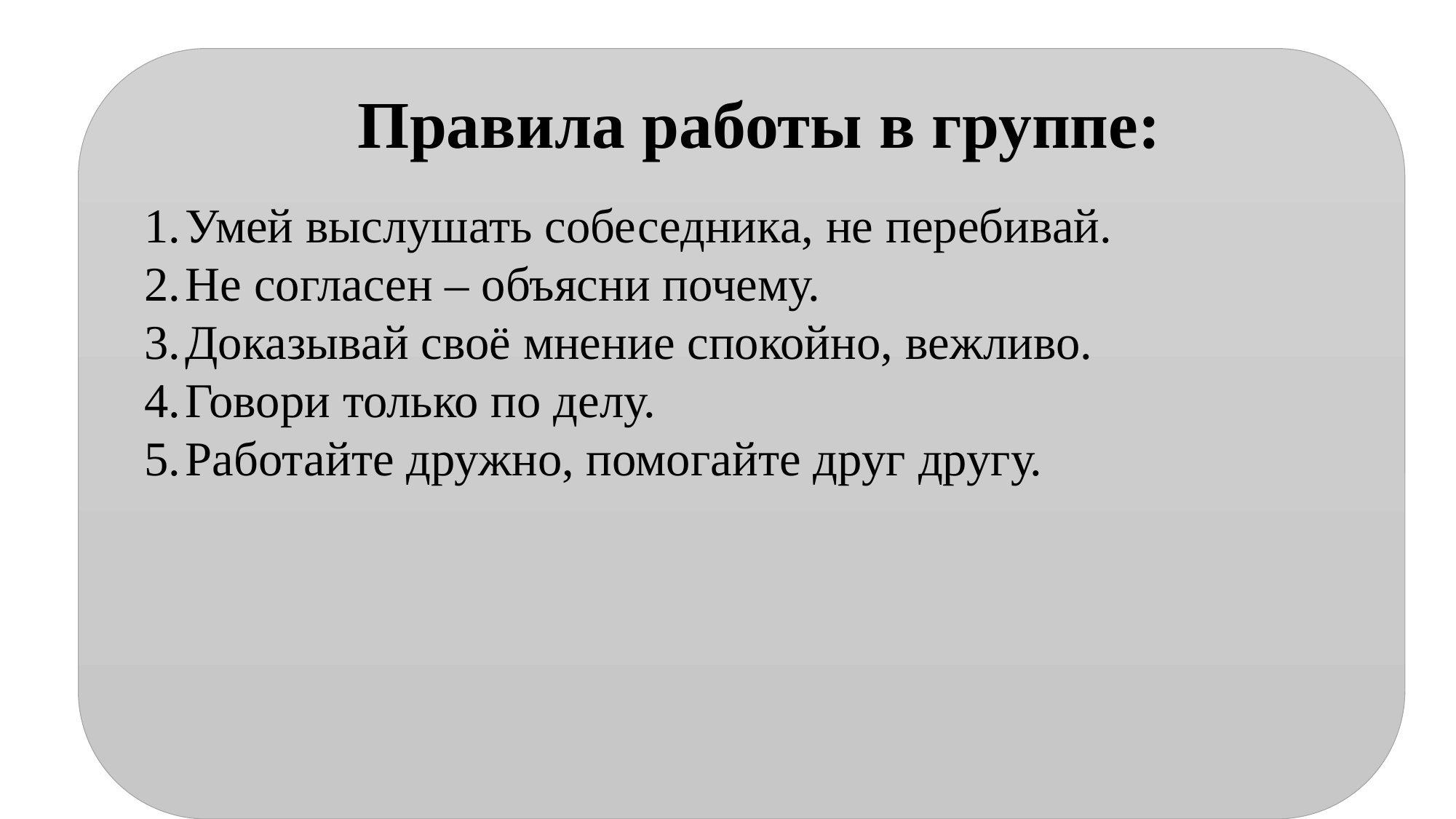

Правила работы в группе:
Умей выслушать собеседника, не перебивай.
Не согласен – объясни почему.
Доказывай своё мнение спокойно, вежливо.
Говори только по делу.
Работайте дружно, помогайте друг другу.